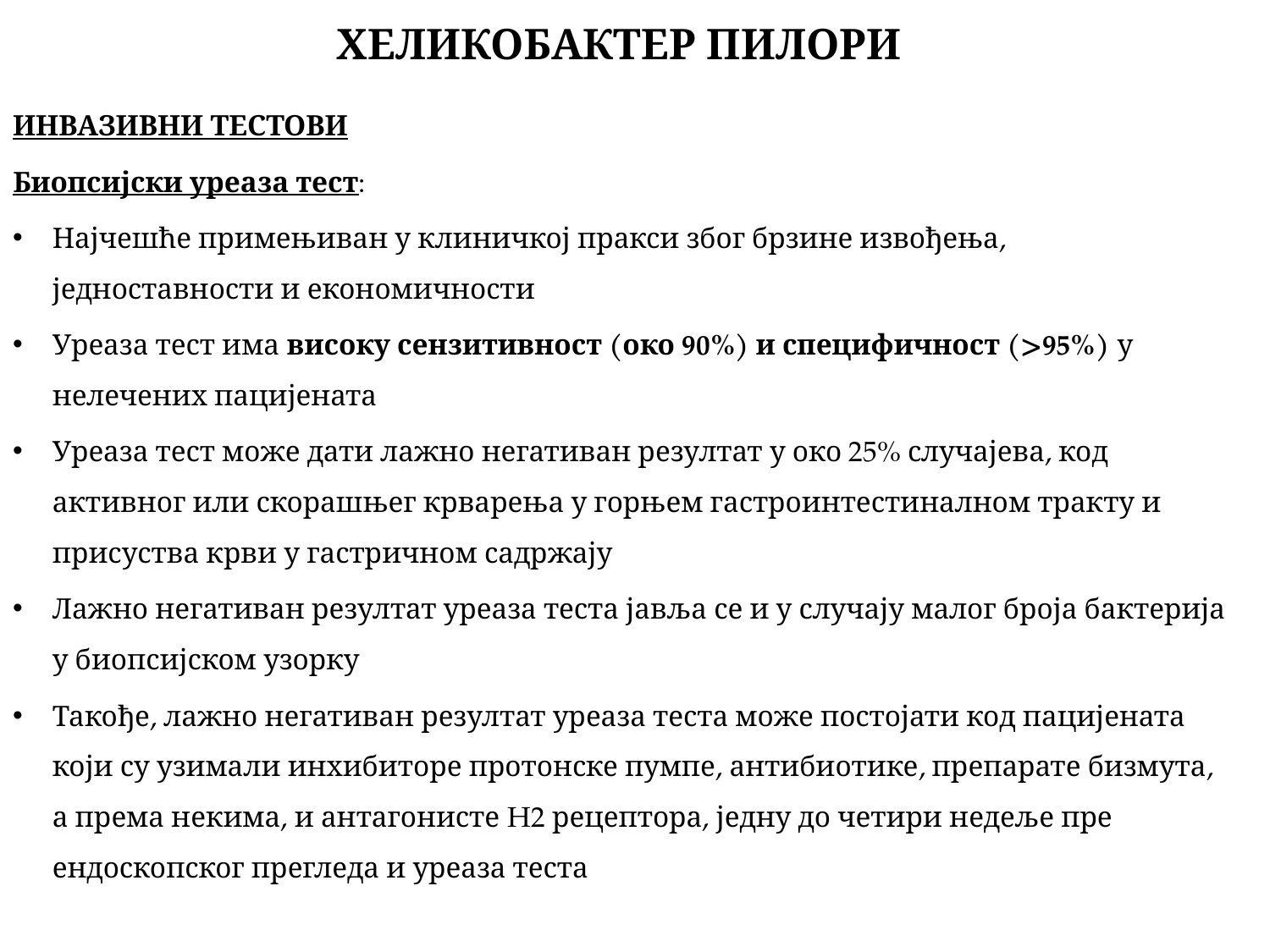

# ХЕЛИКОБАКТЕР ПИЛОРИ
ИНВАЗИВНИ ТЕСТОВИ
Биопсијски уреаза тест:
Најчешће примењиван у клиничкој пракси због брзине извођења, једноставности и економичности
Уреаза тест има високу сензитивност (око 90%) и специфичност (>95%) у нелечених пацијената
Уреаза тест може дати лажно негативан резултат у око 25% случајева, код активног или скорашњег крварења у горњем гастроинтестиналном тракту и присуства крви у гастричном садржају
Лажно негативан резултат уреаза теста јавља се и у случају малог броја бактерија у биопсијском узорку
Такође, лажно негативан резултат уреаза теста може постојати код пацијената који су узимали инхибиторе протонске пумпе, антибиотике, препарате бизмута, а према некима, и антагонисте H2 рецептора, једну до четири недеље пре ендоскопског прегледа и уреаза теста